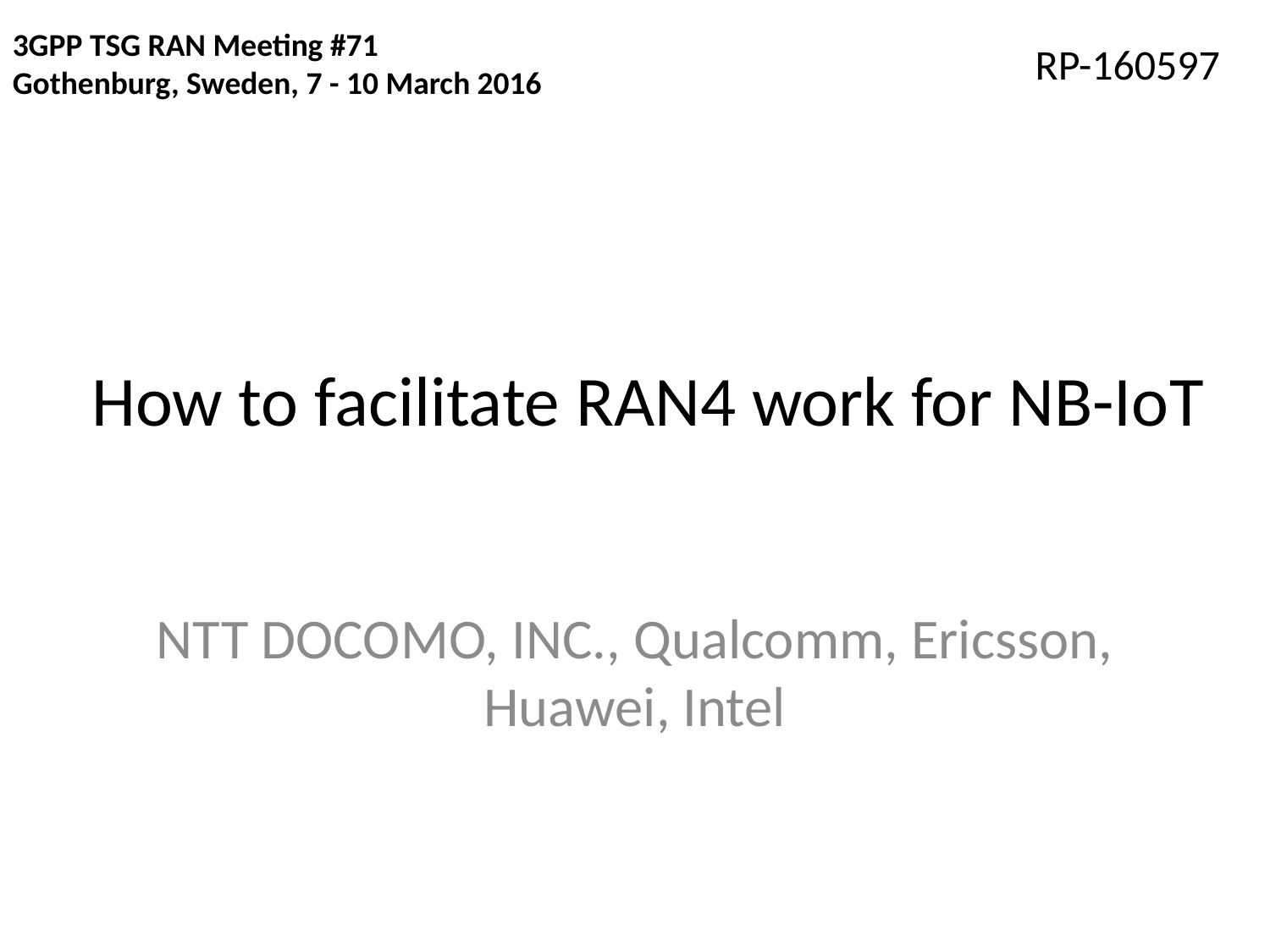

3GPP TSG RAN Meeting #71
Gothenburg, Sweden, 7 - 10 March 2016
RP-160597
# How to facilitate RAN4 work for NB-IoT
NTT DOCOMO, INC., Qualcomm, Ericsson, Huawei, Intel